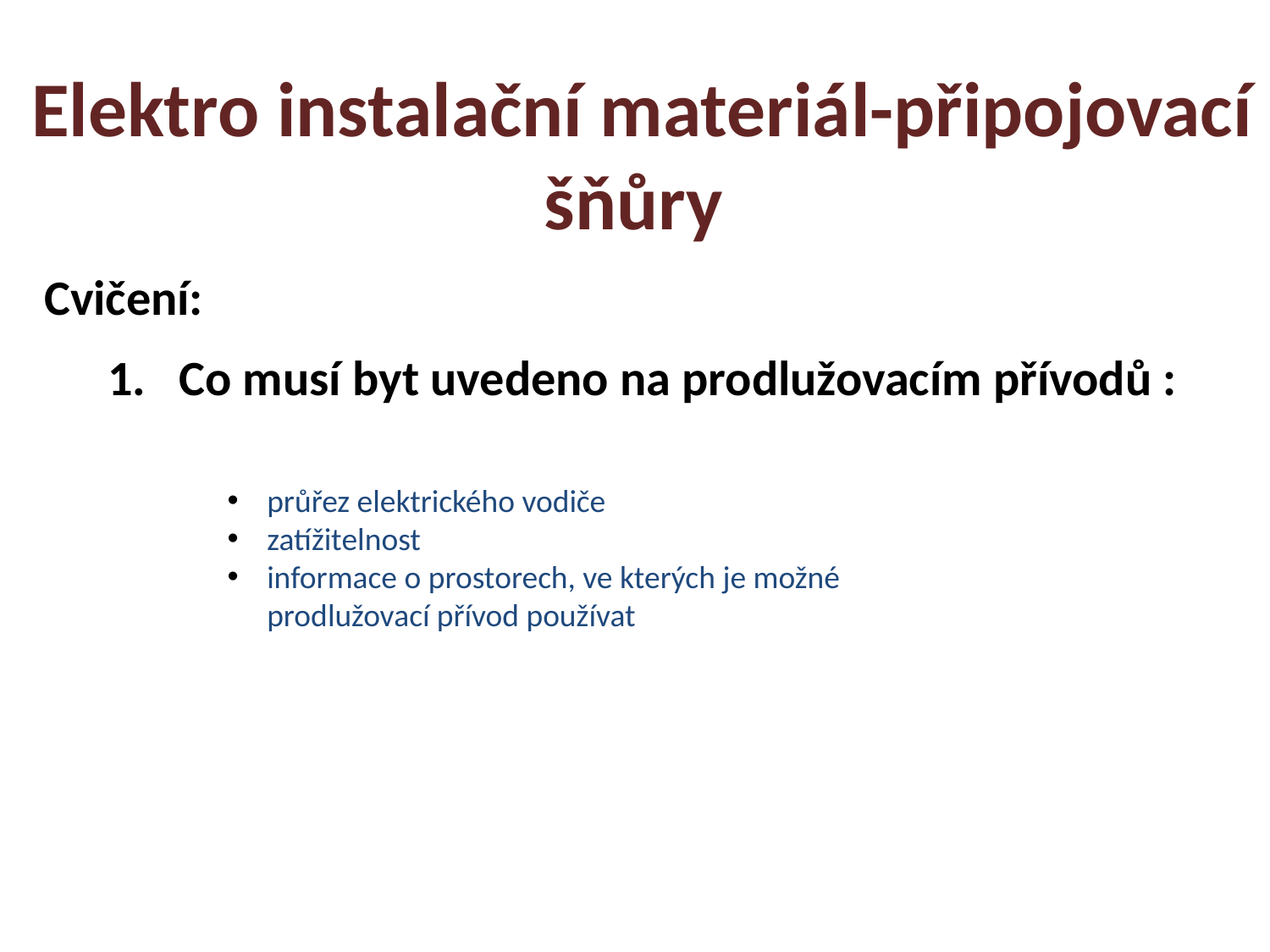

Elektro instalační materiál-připojovací šňůry

Cvičení:
Co musí byt uvedeno na prodlužovacím přívodů :
průřez elektrického vodiče
zatížitelnost
informace o prostorech, ve kterých je možné prodlužovací přívod používat